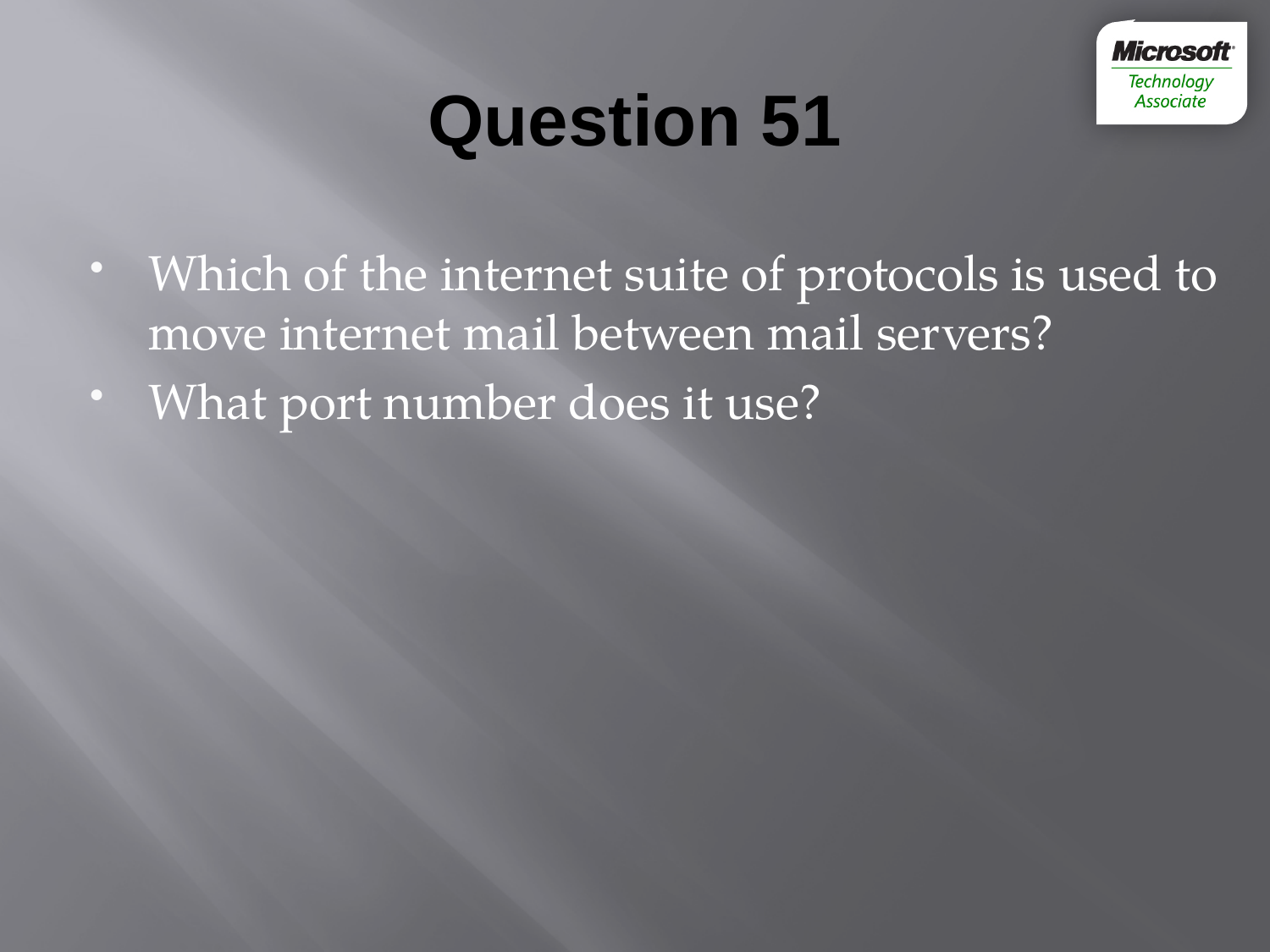

# Question 51
Which of the internet suite of protocols is used to move internet mail between mail servers?
What port number does it use?